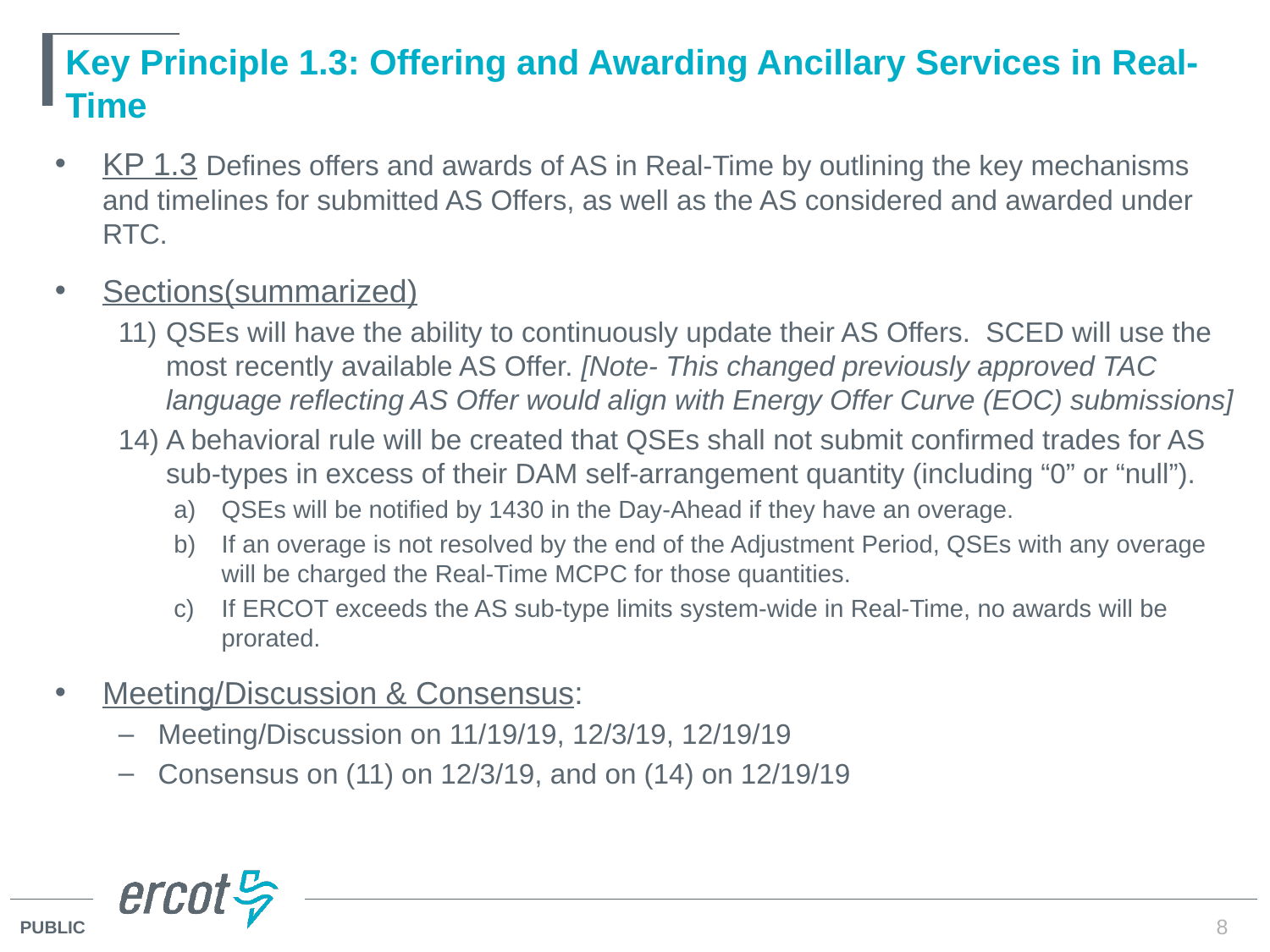

# Key Principle 1.3: Offering and Awarding Ancillary Services in Real-Time
KP 1.3 Defines offers and awards of AS in Real-Time by outlining the key mechanisms and timelines for submitted AS Offers, as well as the AS considered and awarded under RTC.
Sections(summarized)
QSEs will have the ability to continuously update their AS Offers.  SCED will use the most recently available AS Offer. [Note- This changed previously approved TAC language reflecting AS Offer would align with Energy Offer Curve (EOC) submissions]
A behavioral rule will be created that QSEs shall not submit confirmed trades for AS sub-types in excess of their DAM self-arrangement quantity (including “0” or “null”).
QSEs will be notified by 1430 in the Day-Ahead if they have an overage.
If an overage is not resolved by the end of the Adjustment Period, QSEs with any overage will be charged the Real-Time MCPC for those quantities.
If ERCOT exceeds the AS sub-type limits system-wide in Real-Time, no awards will be prorated.
Meeting/Discussion & Consensus:
Meeting/Discussion on 11/19/19, 12/3/19, 12/19/19
Consensus on (11) on 12/3/19, and on (14) on 12/19/19
8